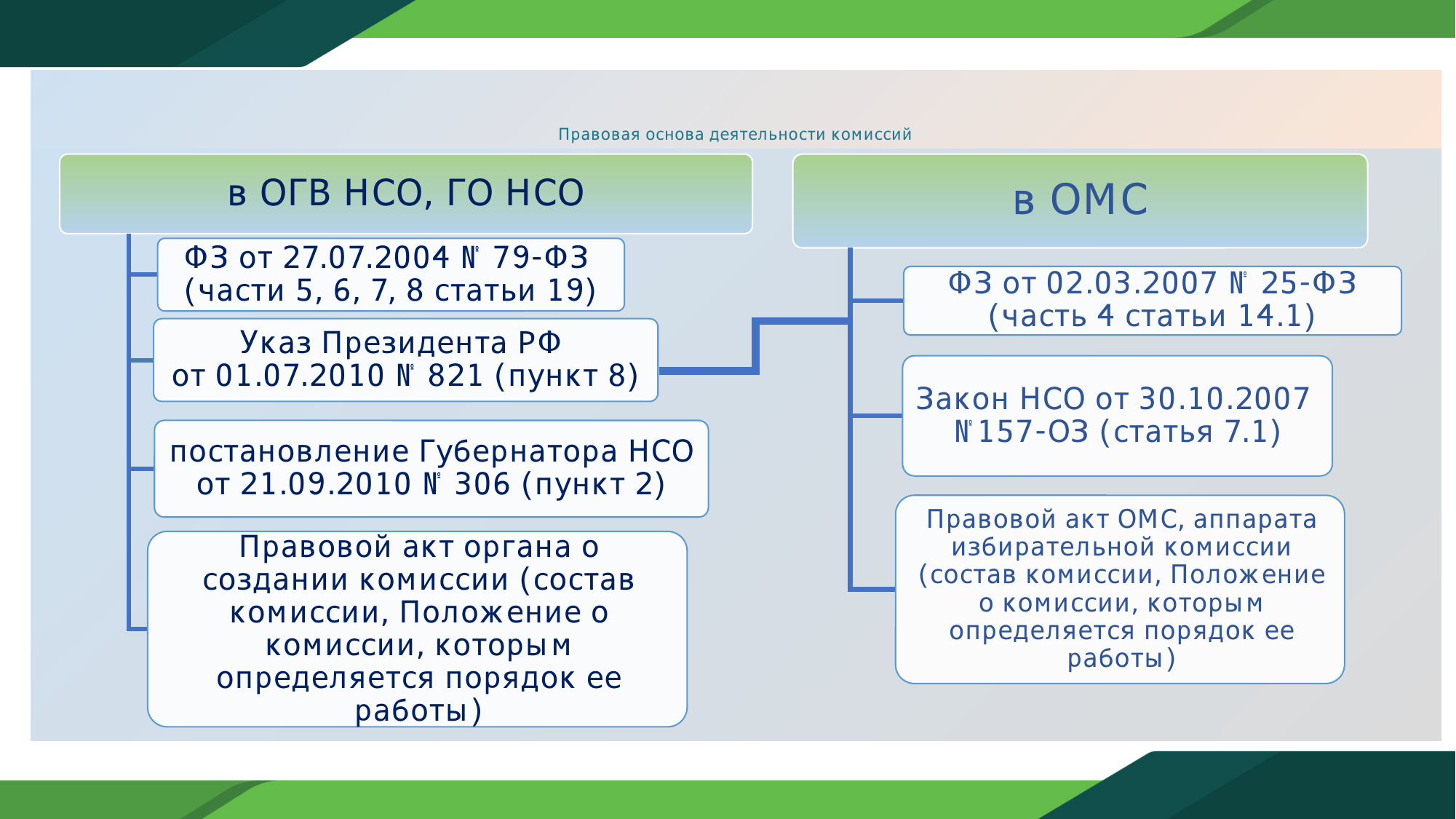

# Правовая основа деятельности комиссий
в ОГВ НСО, ГО НСО
ФЗ от 27.07.2004 № 79-ФЗ
(части 5, 6, 7, 8 статьи 19)
Указ Президента РФ
от 01.07.2010 № 821 (пункт 8)
постановление Губернатора НСО от 21.09.2010 № 306 (пункт 2)
Правовой акт органа о создании комиссии (состав комиссии, Положение о комиссии, которым определяется порядок ее работы)
в ОМС
ФЗ от 02.03.2007 № 25-ФЗ (часть 4 статьи 14.1)
Закон НСО от 30.10.2007
№157-ОЗ (статья 7.1)
Правовой акт ОМС, аппарата избирательной комиссии (состав комиссии, Положение о комиссии, которым определяется порядок ее работы)